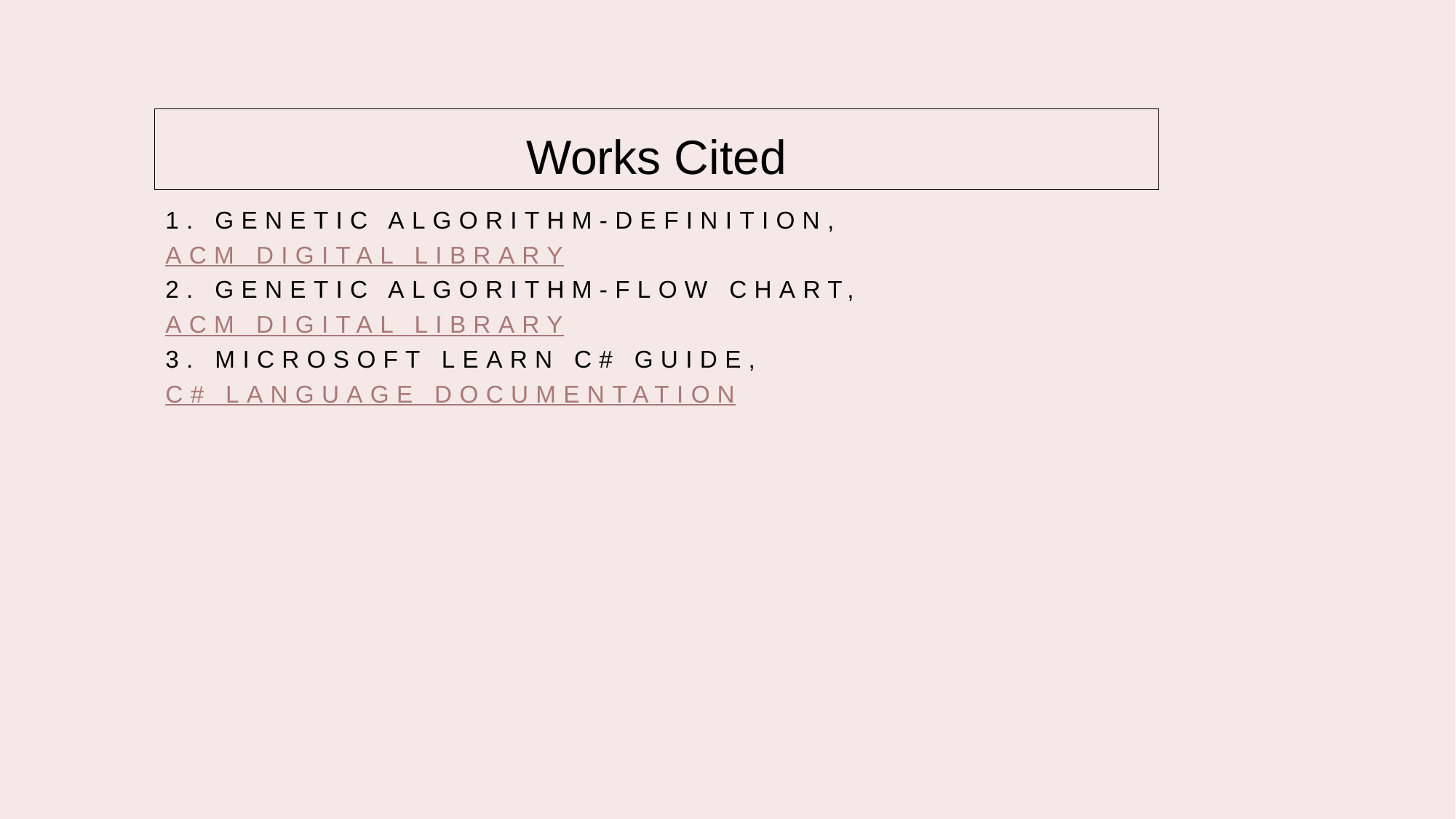

Works Cited
# 1. Genetic Algorithm-definition, ACM Digital Library 2. Genetic Algorithm-Flow Chart, ACM Digital Library 3. Microsoft Learn C# Guide, C# language documentation